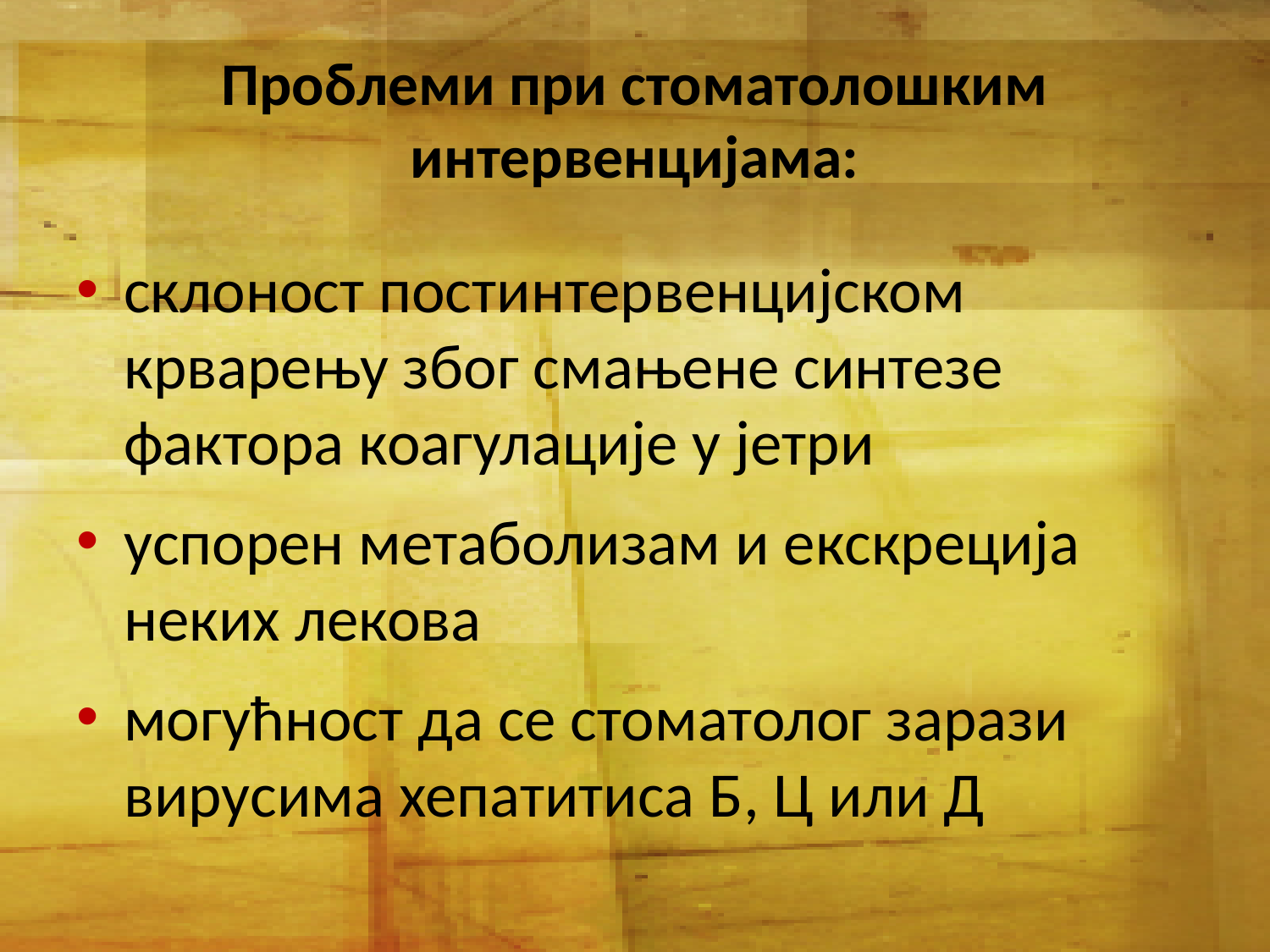

# Проблеми при стоматолошким интервенцијама:
склоност постинтервенцијском крварењу због смањене синтезе фактора коагулације у јетри
успорен метаболизам и екскреција неких лекова
могућност да се стоматолог зарази вирусима хепатитиса Б, Ц или Д